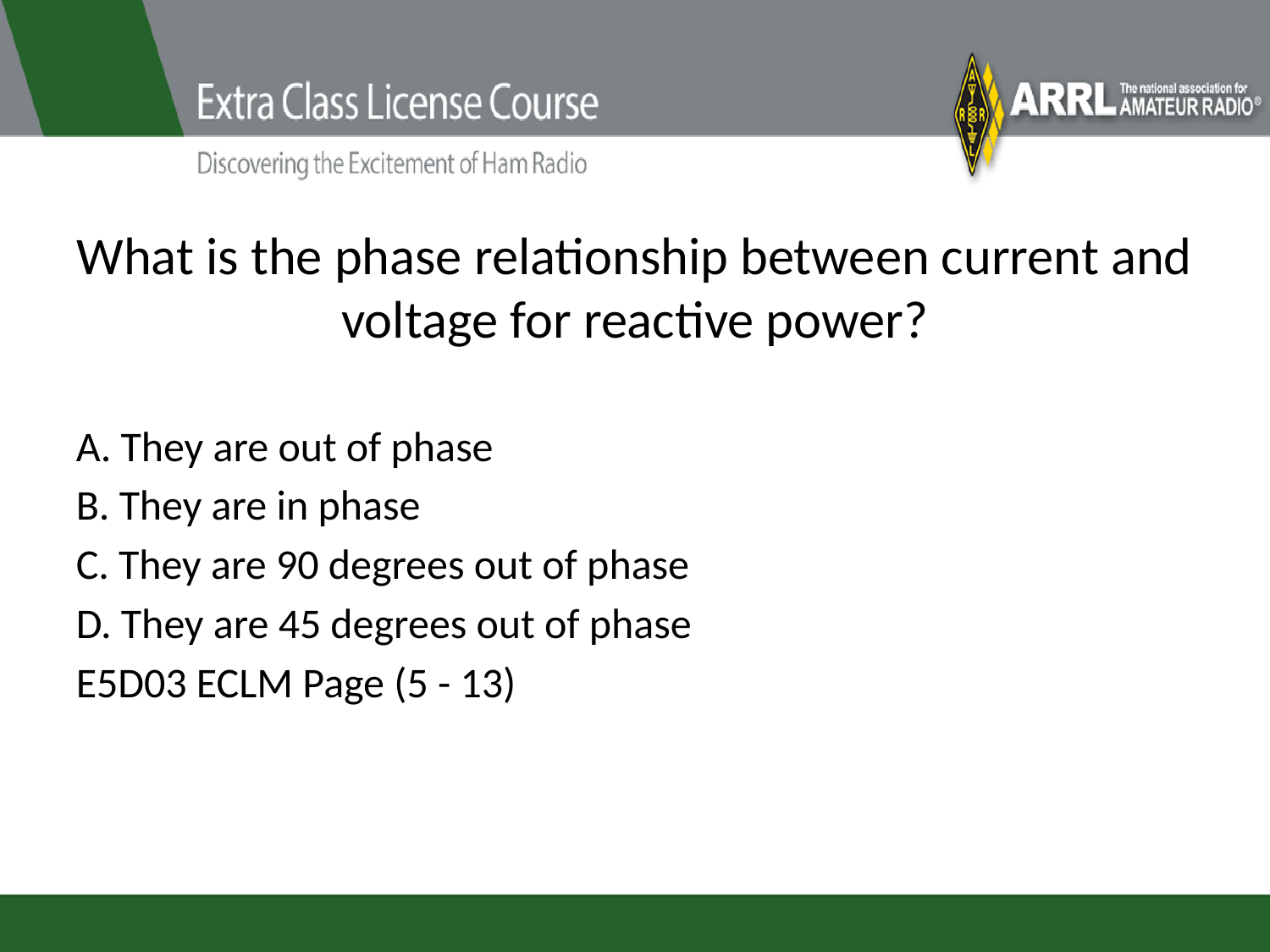

# What is the phase relationship between current and voltage for reactive power?
A. They are out of phase
B. They are in phase
C. They are 90 degrees out of phase
D. They are 45 degrees out of phase
E5D03 ECLM Page (5 - 13)